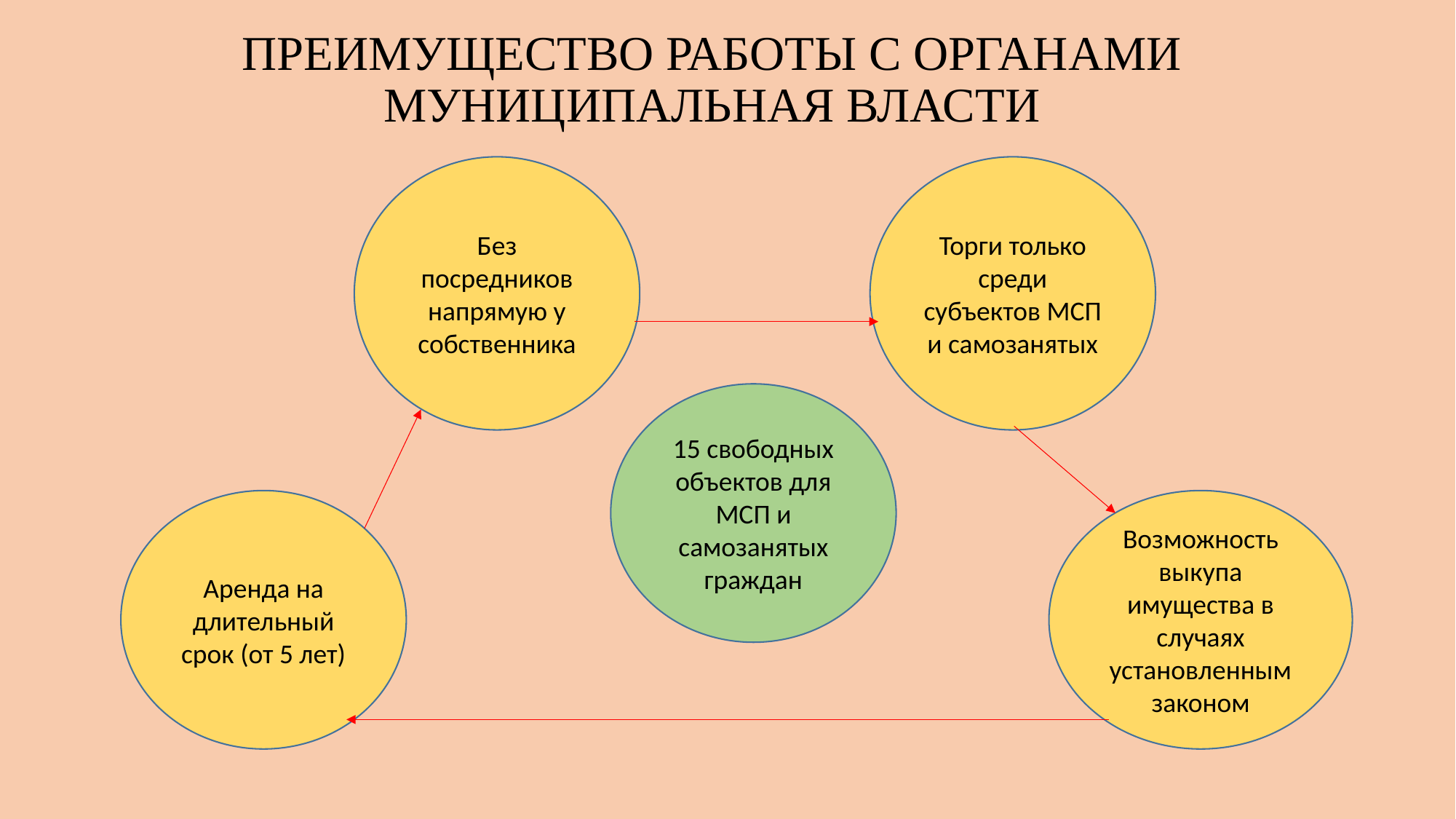

ПРЕИМУЩЕСТВО РАБОТЫ С ОРГАНАМИ МУНИЦИПАЛЬНАЯ ВЛАСТИ
Без посредников напрямую у собственника
Торги только среди субъектов МСП и самозанятых
15 свободных объектов для МСП и самозанятых граждан
Аренда на длительный срок (от 5 лет)
Возможность выкупа имущества в случаях установленным законом